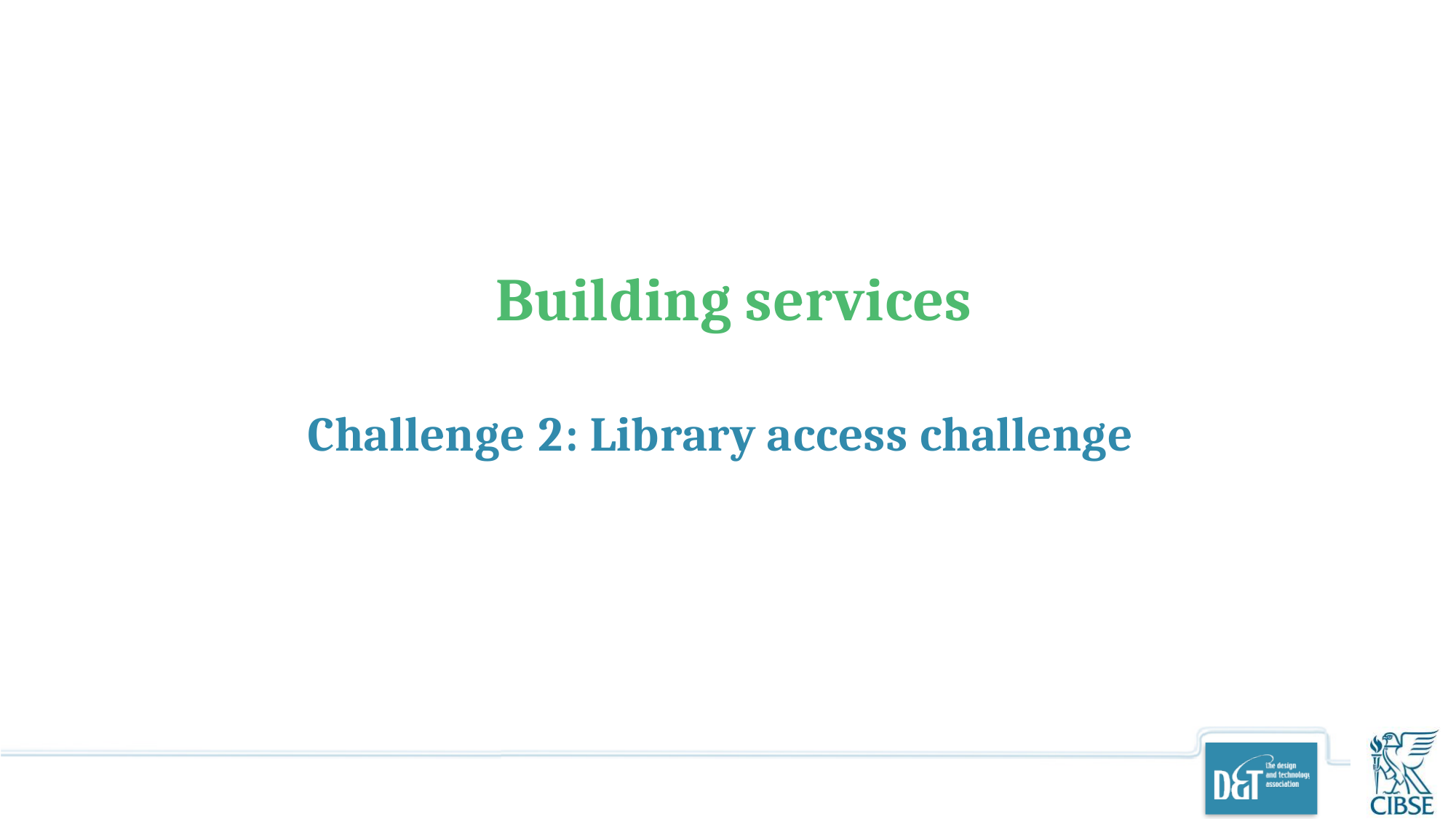

# Building services
Challenge 2: Library access challenge